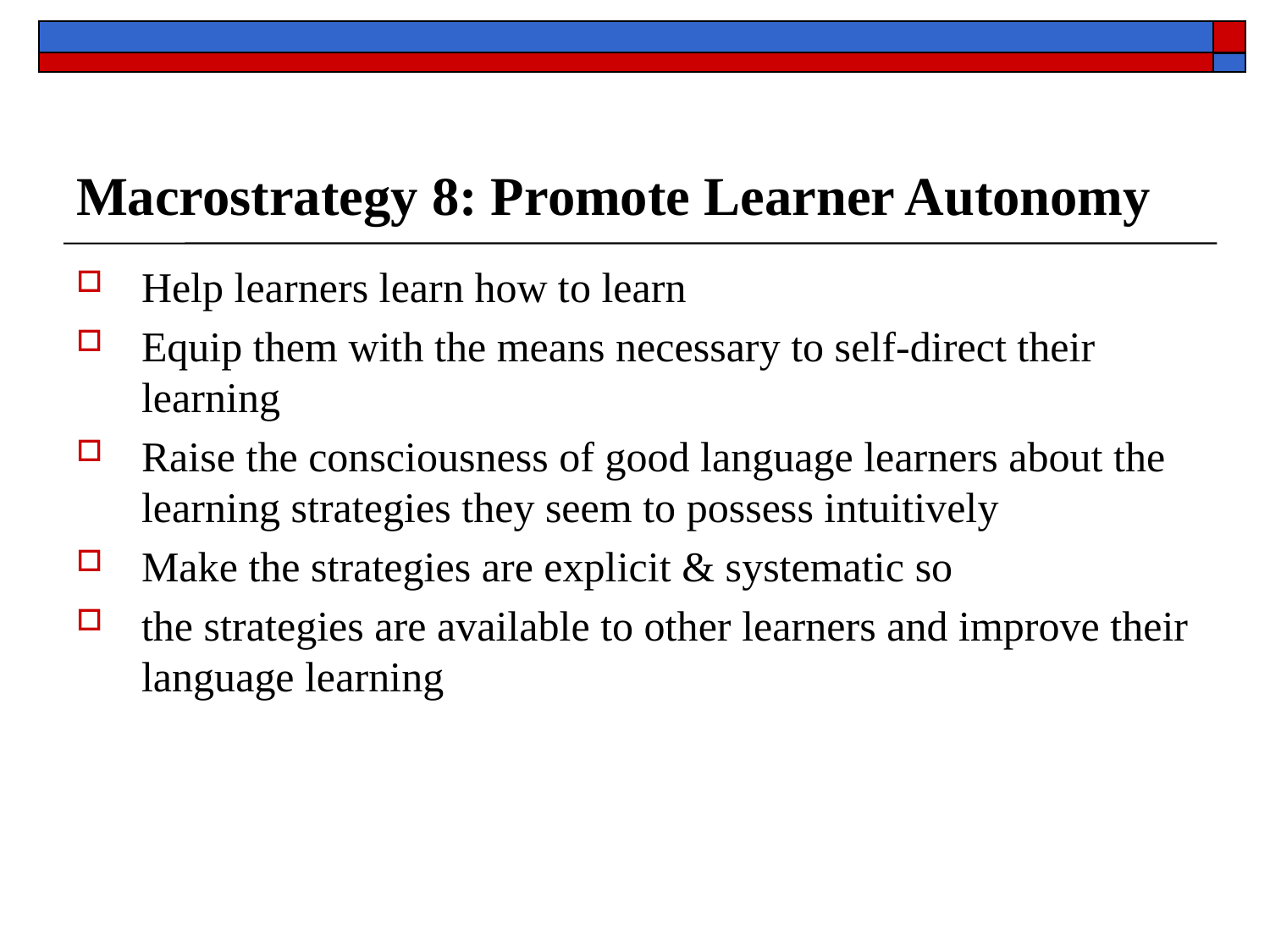

# Macrostrategy 8: Promote Learner Autonomy
Help learners learn how to learn
Equip them with the means necessary to self-direct their learning
Raise the consciousness of good language learners about the learning strategies they seem to possess intuitively
Make the strategies are explicit & systematic so
the strategies are available to other learners and improve their language learning